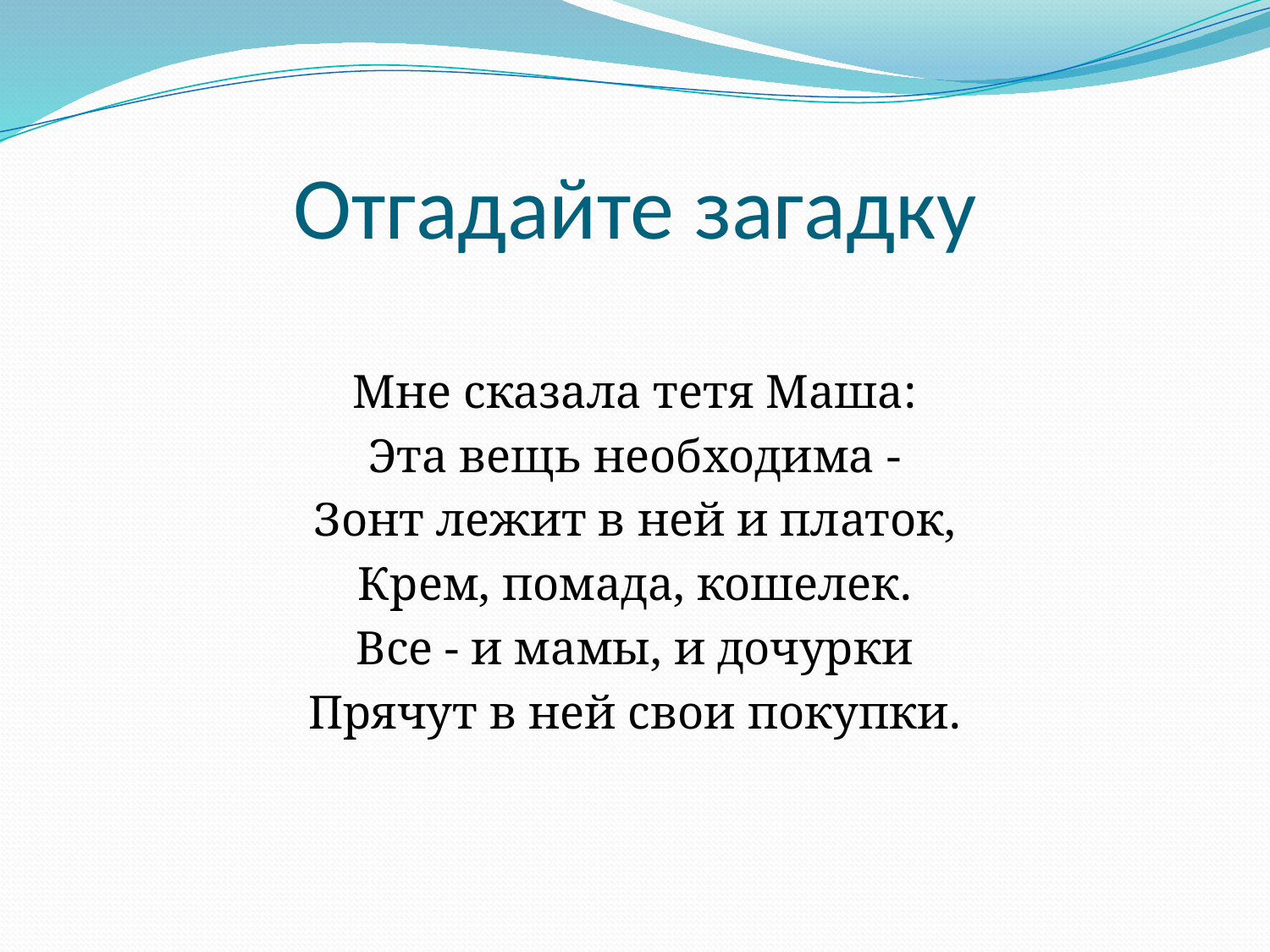

# Отгадайте загадку
Мне сказала тетя Маша:
Эта вещь необходима -
Зонт лежит в ней и платок,
Крем, помада, кошелек.
Все - и мамы, и дочурки
Прячут в ней свои покупки.